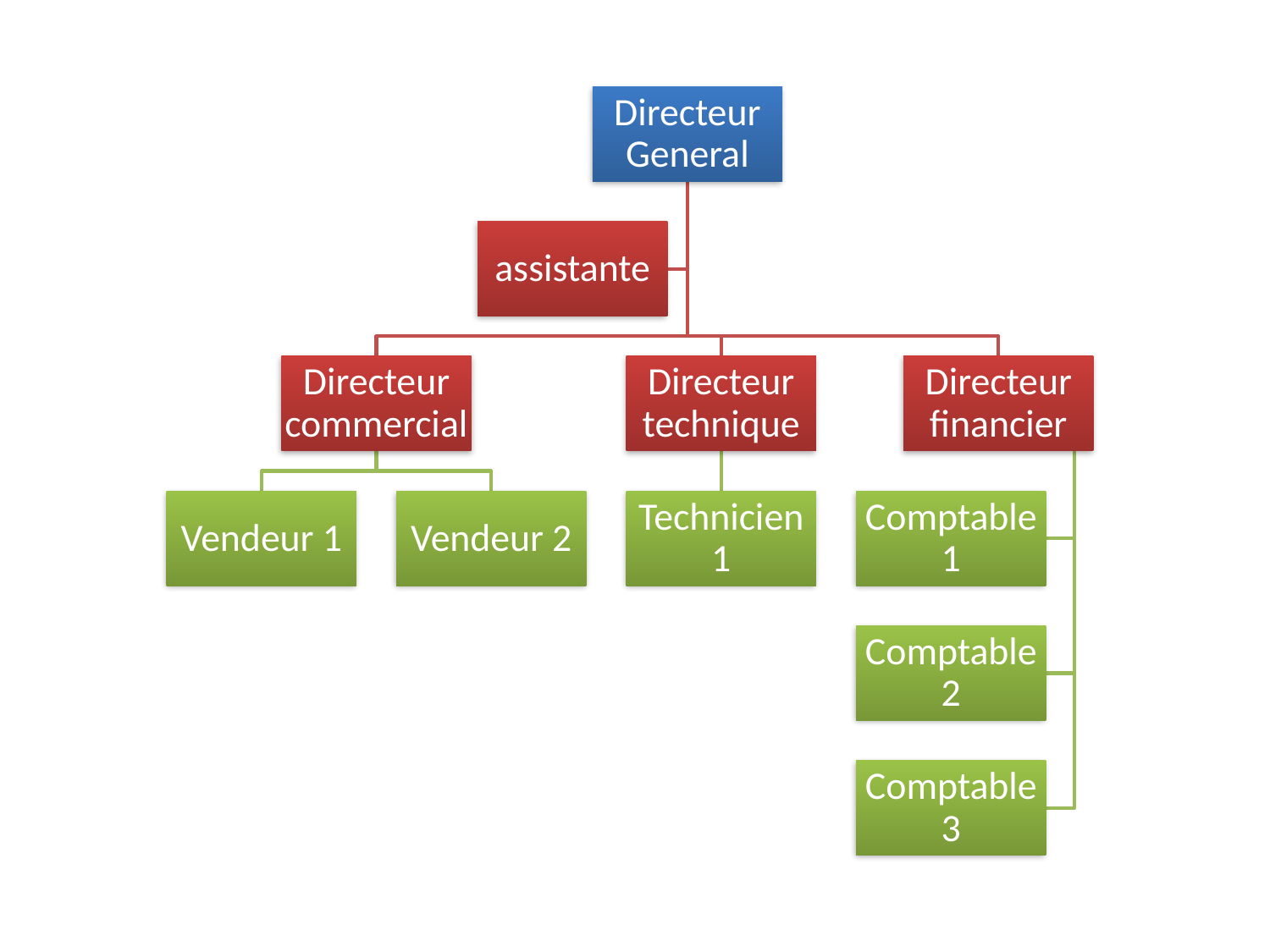

Directeur General
Directeur commercial
Vendeur 1
Vendeur 2
Directeur technique
Technicien 1
Directeur financier
Comptable 1
Comptable 2
Comptable 3
assistante